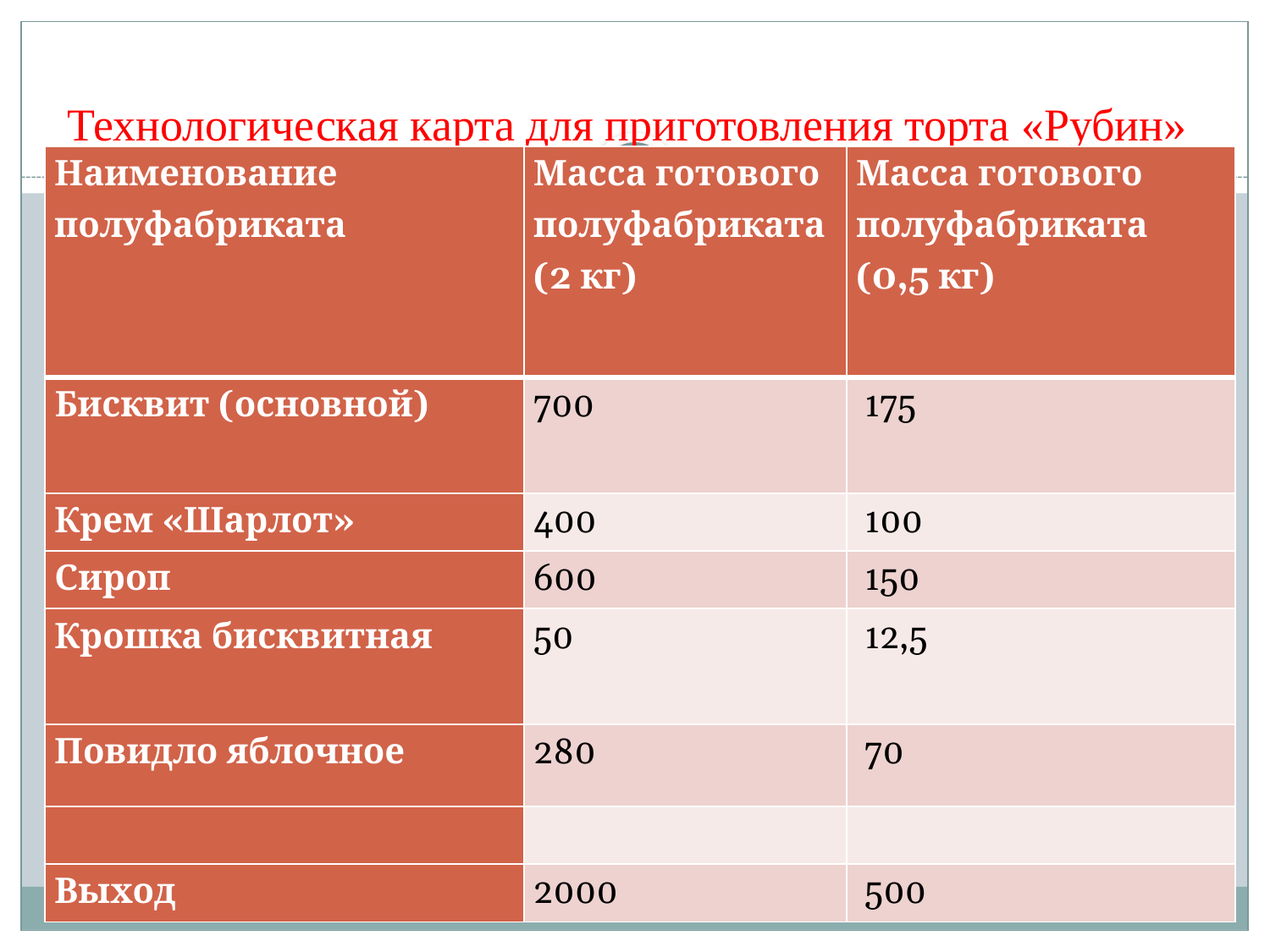

# Технологическая карта для приготовления торта «Рубин»
| Наименование полуфабриката | Масса готового полуфабриката (2 кг) | Масса готового полуфабриката (0,5 кг) |
| --- | --- | --- |
| Бисквит (основной) | 700 | 175 |
| Крем «Шарлот» | 400 | 100 |
| Сироп | 600 | 150 |
| Крошка бисквитная | 50 | 12,5 |
| Повидло яблочное | 280 | 70 |
|  |  |  |
| Выход | 2000 | 500 |